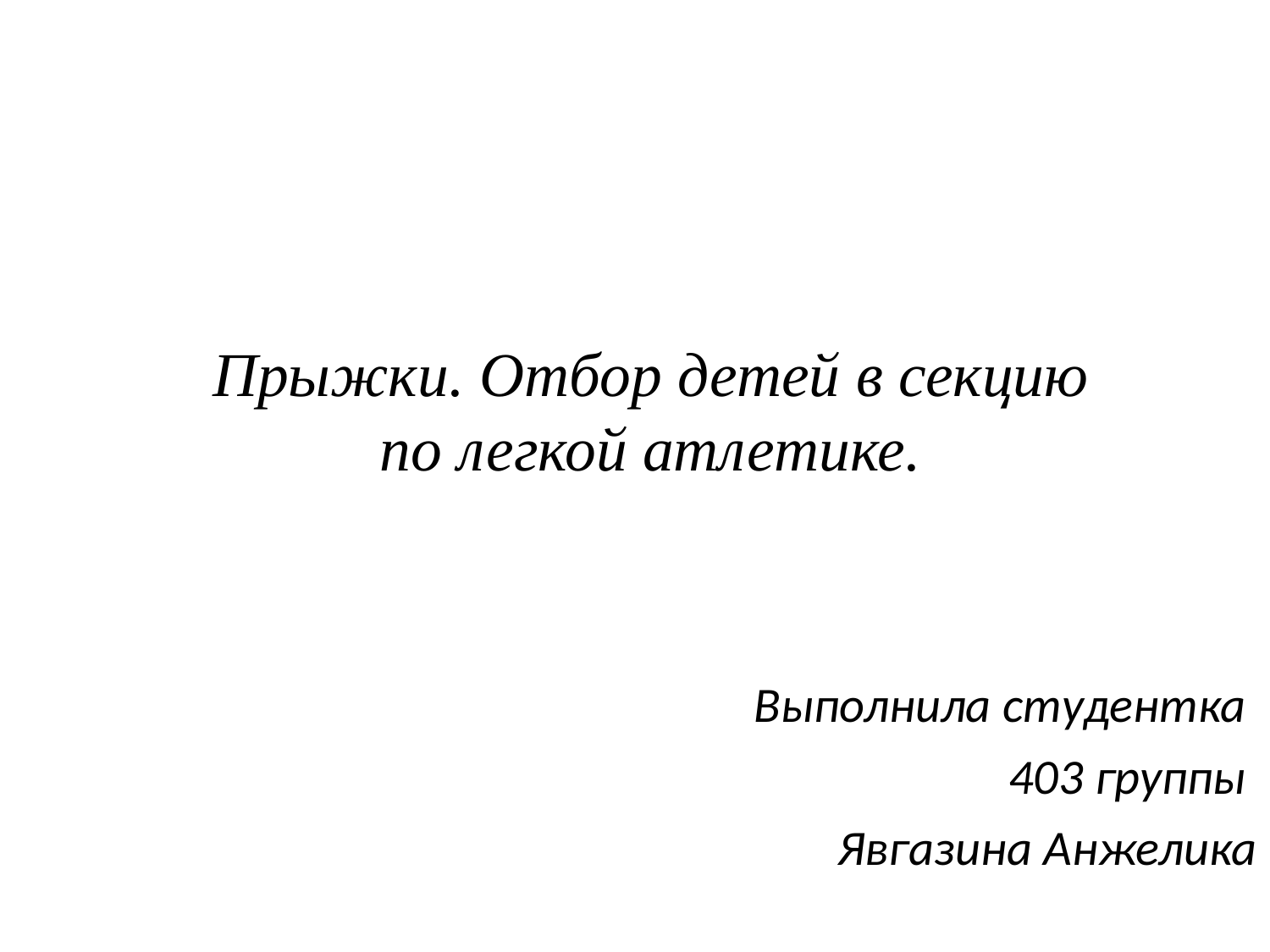

# Прыжки. Отбор детей в секцию по легкой атлетике.
Выполнила студентка
403 группы
Явгазина Анжелика